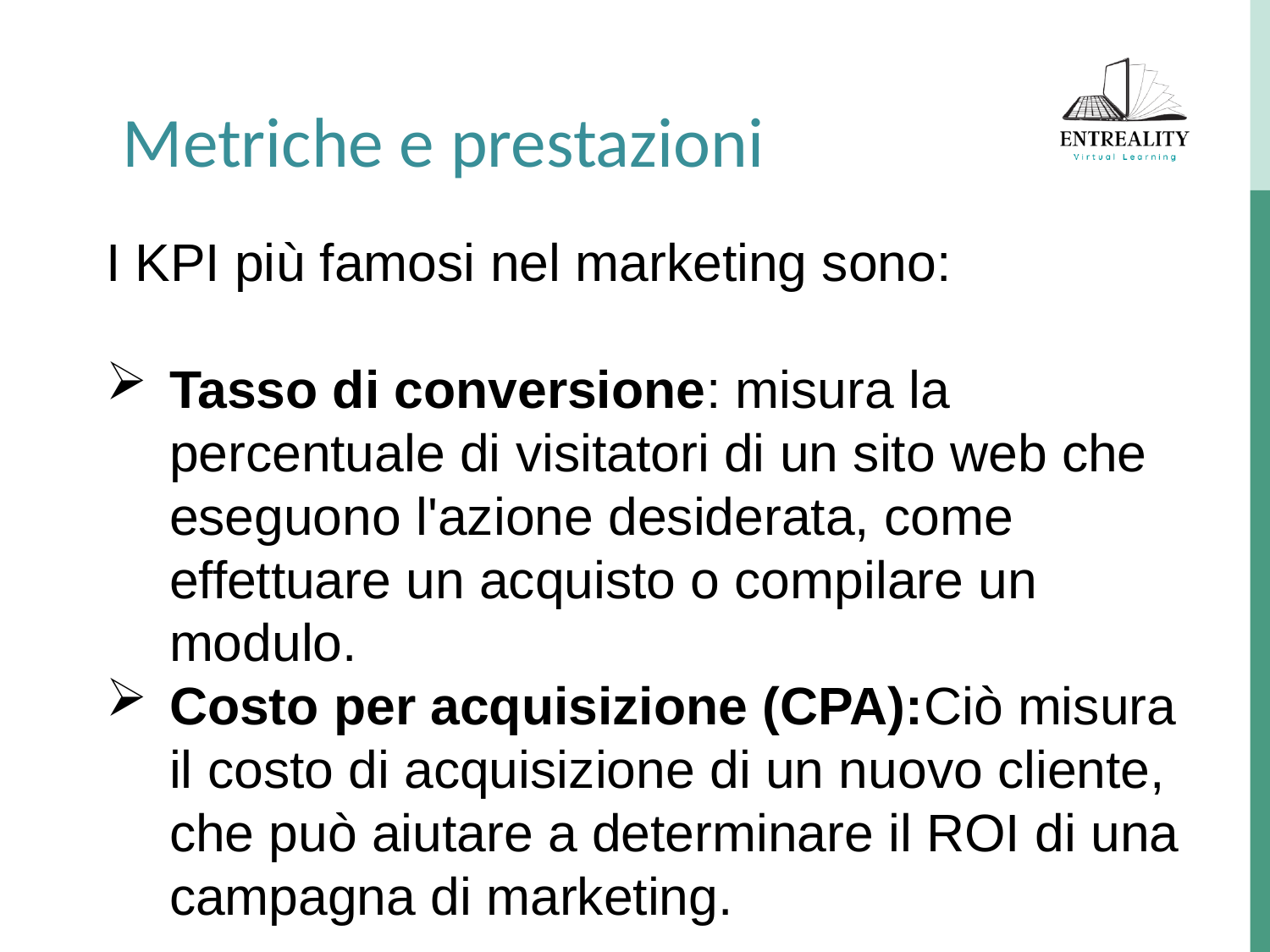

Metriche e prestazioni
I KPI più famosi nel marketing sono:

Tasso di conversione: misura la percentuale di visitatori di un sito web che eseguono l'azione desiderata, come effettuare un acquisto o compilare un modulo.
Costo per acquisizione (CPA):Ciò misura il costo di acquisizione di un nuovo cliente, che può aiutare a determinare il ROI di una campagna di marketing.